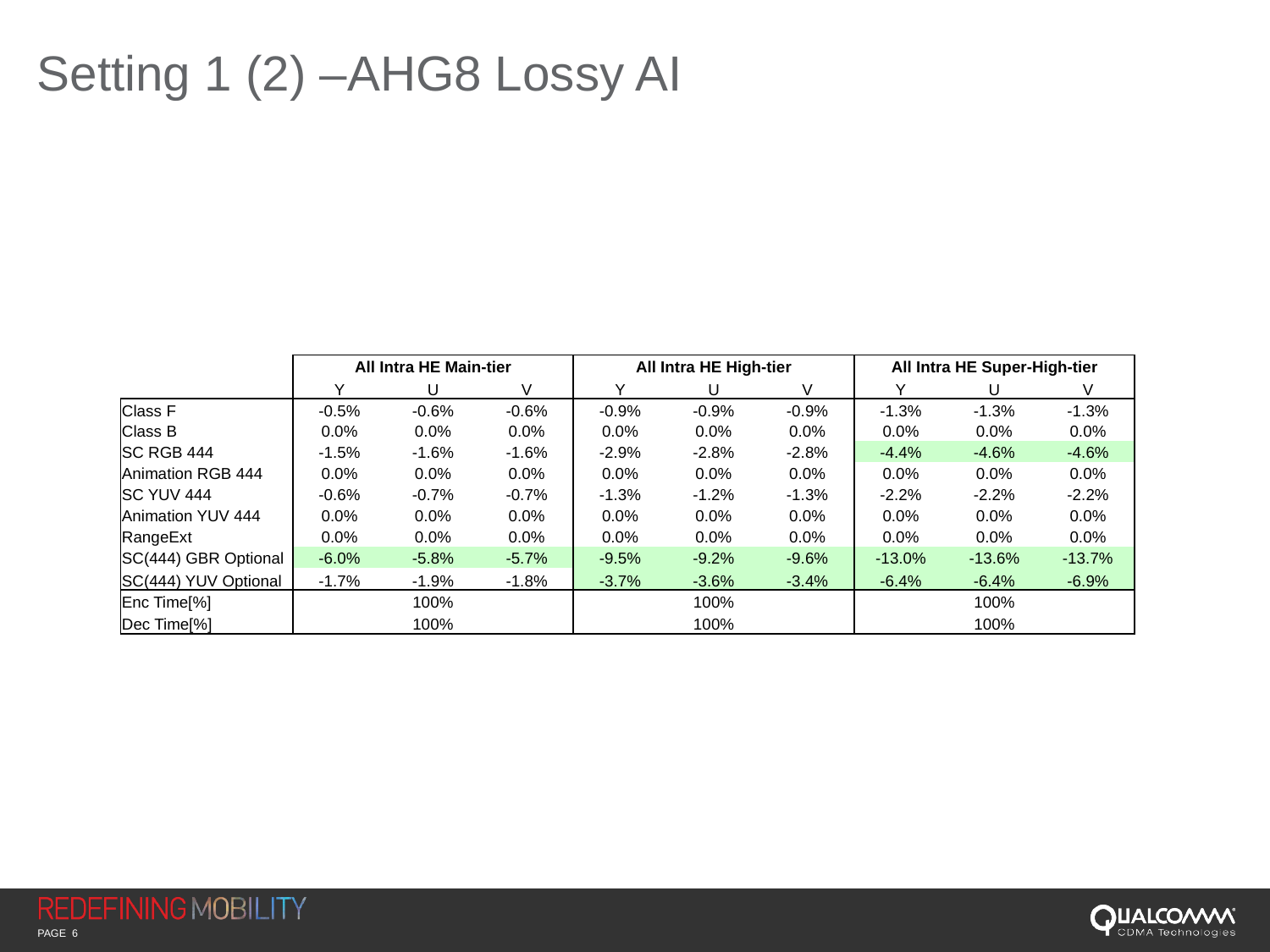

# Setting 1 (2) –AHG8 Lossy AI
|  | All Intra HE Main-tier |  |  | All Intra HE High-tier |  |  | All Intra HE Super-High-tier |  |  |
| --- | --- | --- | --- | --- | --- | --- | --- | --- | --- |
|  | Y | U | V | Y | U | V | Y | U | V |
| Class F | -0.5% | -0.6% | -0.6% | -0.9% | -0.9% | -0.9% | -1.3% | -1.3% | -1.3% |
| Class B | 0.0% | 0.0% | 0.0% | 0.0% | 0.0% | 0.0% | 0.0% | 0.0% | 0.0% |
| SC RGB 444 | -1.5% | -1.6% | -1.6% | -2.9% | -2.8% | -2.8% | -4.4% | -4.6% | -4.6% |
| Animation RGB 444 | 0.0% | 0.0% | 0.0% | 0.0% | 0.0% | 0.0% | 0.0% | 0.0% | 0.0% |
| SC YUV 444 | -0.6% | -0.7% | -0.7% | -1.3% | -1.2% | -1.3% | -2.2% | -2.2% | -2.2% |
| Animation YUV 444 | 0.0% | 0.0% | 0.0% | 0.0% | 0.0% | 0.0% | 0.0% | 0.0% | 0.0% |
| RangeExt | 0.0% | 0.0% | 0.0% | 0.0% | 0.0% | 0.0% | 0.0% | 0.0% | 0.0% |
| SC(444) GBR Optional | -6.0% | -5.8% | -5.7% | -9.5% | -9.2% | -9.6% | -13.0% | -13.6% | -13.7% |
| SC(444) YUV Optional | -1.7% | -1.9% | -1.8% | -3.7% | -3.6% | -3.4% | -6.4% | -6.4% | -6.9% |
| Enc Time[%] | 100% |  |  | 100% |  |  | 100% |  |  |
| Dec Time[%] | 100% |  |  | 100% |  |  | 100% |  |  |